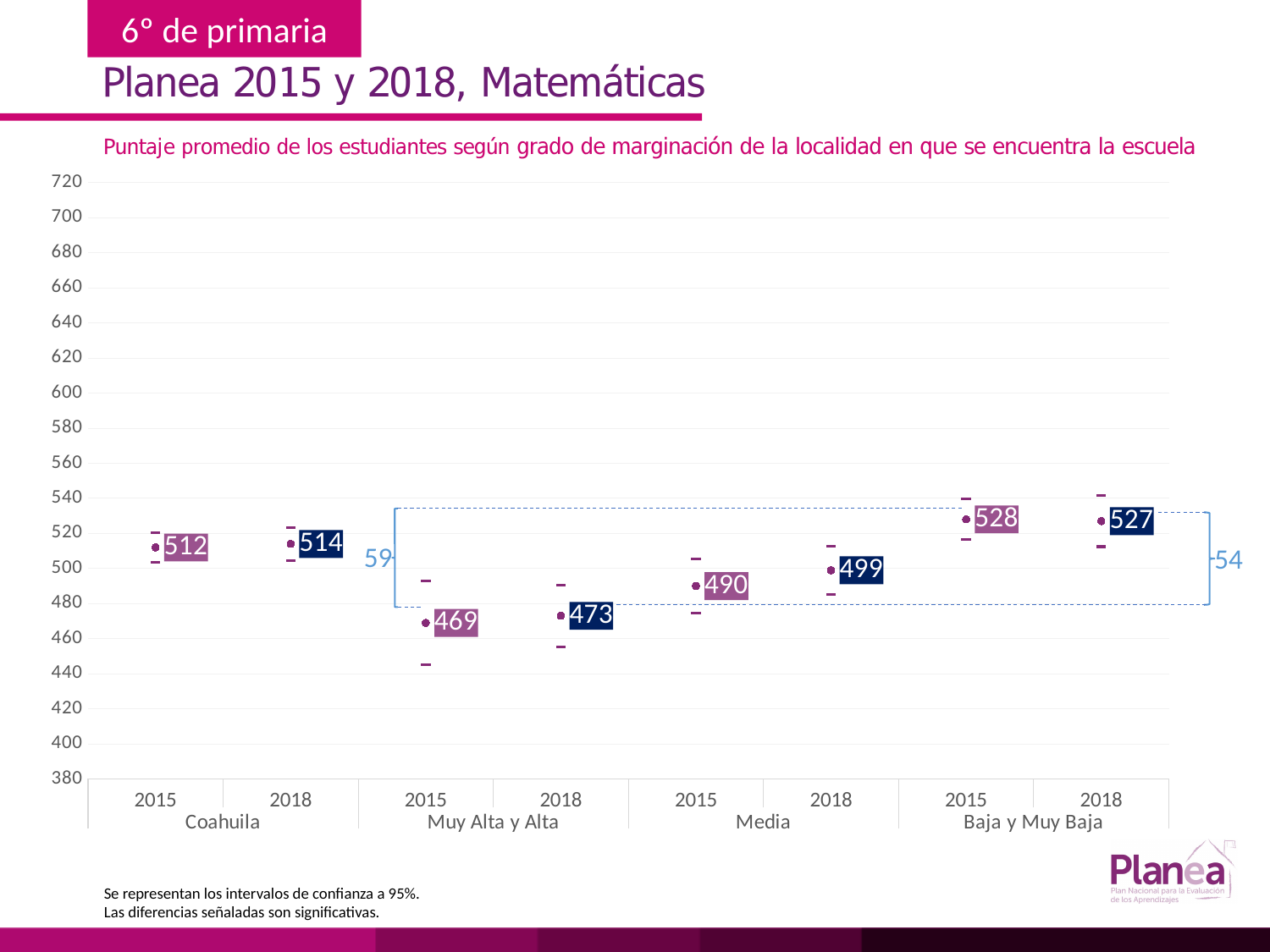

Planea 2015 y 2018, Matemáticas

Puntaje promedio de los estudiantes según grado de marginación de la localidad en que se encuentra la escuela

### Chart

| Category |  |  |  |
|---|---|---|---|
| 2015 | 503.443 | 520.557 | 512.0 |
| 2018 | 504.647 | 523.353 | 514.0 |
| 2015 | 444.921 | 493.079 | 469.0 |
| 2018 | 455.289 | 490.711 | 473.0 |
| 2015 | 474.677 | 505.323 | 490.0 |
| 2018 | 485.269 | 512.731 | 499.0 |
| 2015 | 516.458 | 539.542 | 528.0 |
| 2018 | 512.473 | 541.527 | 527.0 |
59

54
Se representan los intervalos de confianza a 95%.
Las diferencias señaladas son significativas.